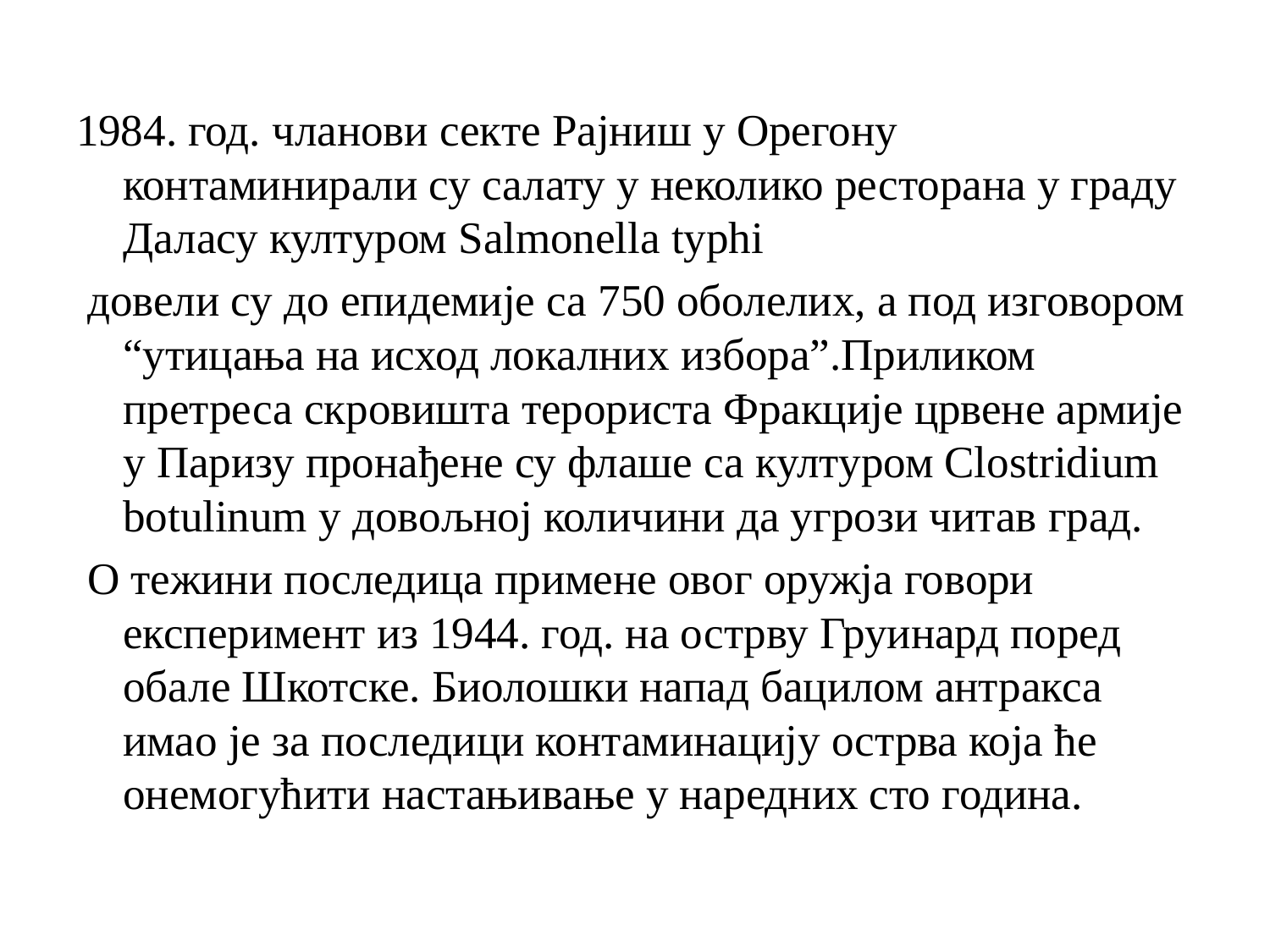

1984. год. чланови секте Рајниш у Орегону контаминирали су салату у неколико ресторана у граду Даласу културом Salmonella typhi
 довели су до епидемије са 750 оболелих, а под изговором “утицања на исход локалних избора”.Приликом претреса скровишта терориста Фракције црвене армије у Паризу пронађене су флаше са културом Clostridium botulinum у довољној количини да угрози читав град.
 О тежини последица примене овог оружја говори експеримент из 1944. год. на острву Груинард поред обале Шкотске. Биолошки напад бацилом антракса имао је за последици контаминацију острва која ће онемогућити настањивање у наредних сто година.